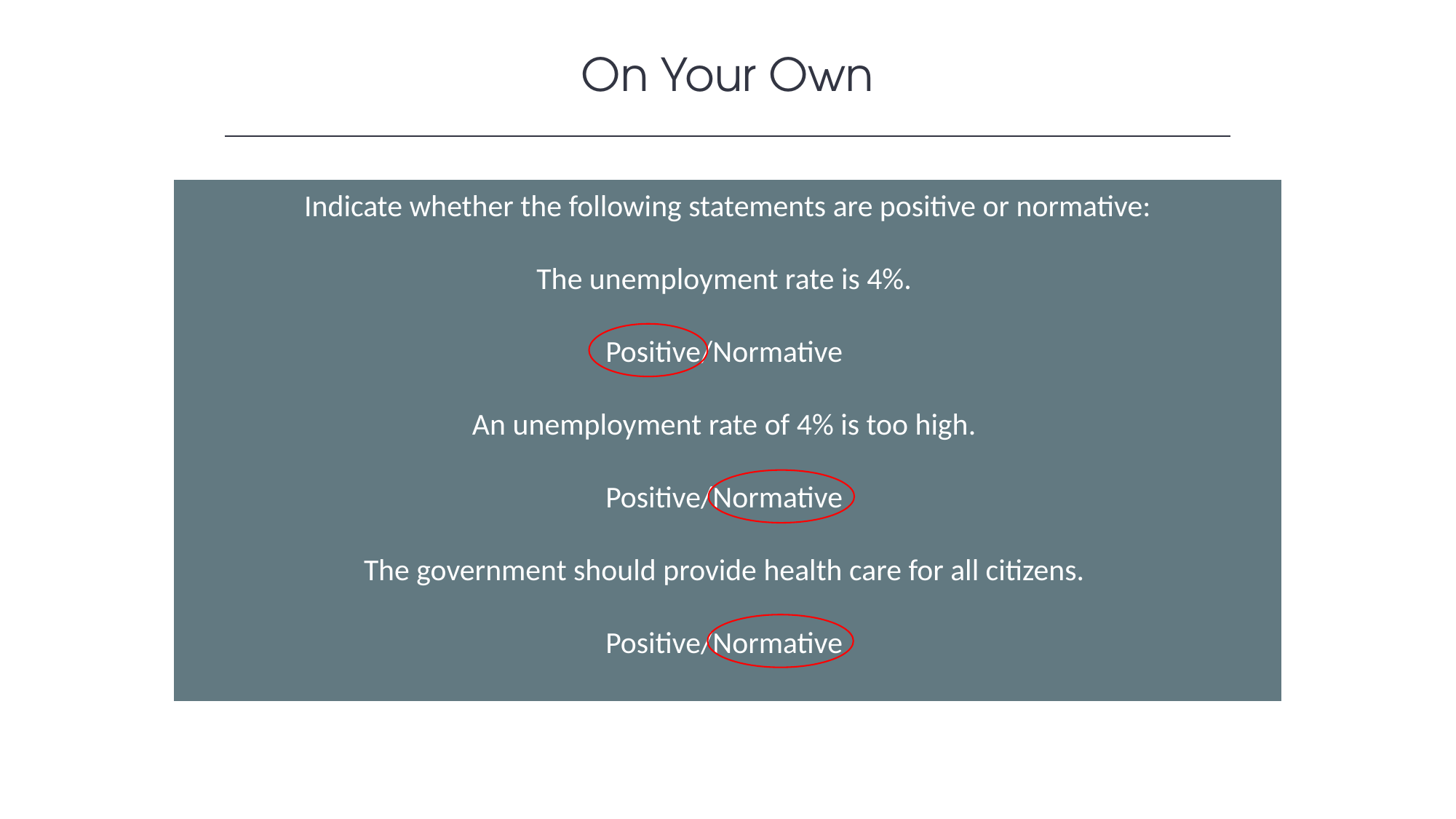

On Your Own
Indicate whether the following statements are positive or normative:

The unemployment rate is 4%.

Positive/Normative

An unemployment rate of 4% is too high.

Positive/Normative

The government should provide health care for all citizens.

Positive/Normative